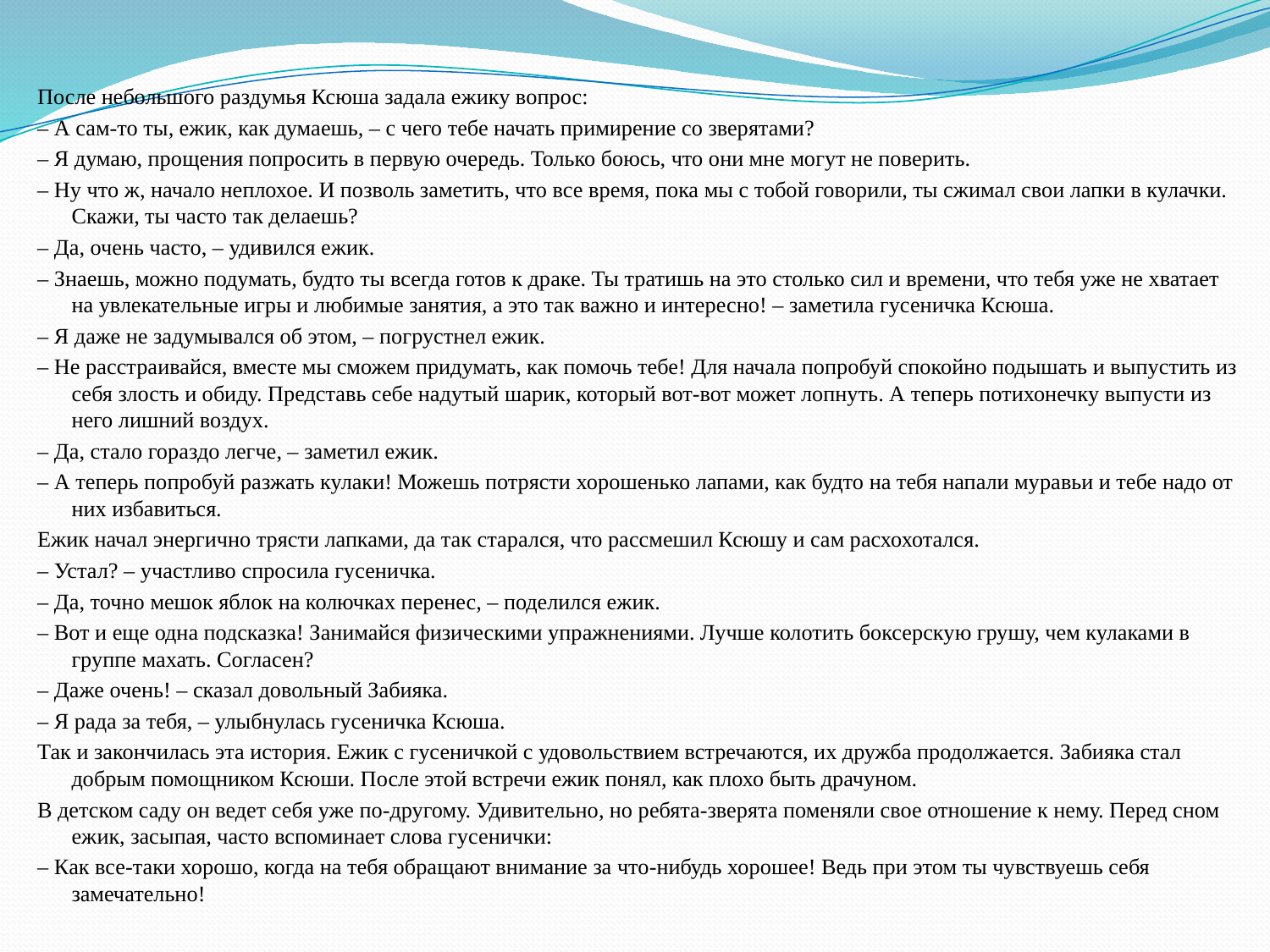

#
После небольшого раздумья Ксюша задала ежику вопрос:
– А сам-то ты, ежик, как думаешь, – с чего тебе начать примирение со зверятами?
– Я думаю, прощения попросить в первую очередь. Только боюсь, что они мне могут не поверить.
– Ну что ж, начало неплохое. И позволь заметить, что все время, пока мы с тобой говорили, ты сжимал свои лапки в кулачки. Скажи, ты часто так делаешь?
– Да, очень часто, – удивился ежик.
– Знаешь, можно подумать, будто ты всегда готов к драке. Ты тратишь на это столько сил и времени, что тебя уже не хватает на увлекательные игры и любимые занятия, а это так важно и интересно! – заметила гусеничка Ксюша.
– Я даже не задумывался об этом, – погрустнел ежик.
– Не расстраивайся, вместе мы сможем придумать, как помочь тебе! Для начала попробуй спокойно подышать и выпустить из себя злость и обиду. Представь себе надутый шарик, который вот-вот может лопнуть. А теперь потихонечку выпусти из него лишний воздух.
– Да, стало гораздо легче, – заметил ежик.
– А теперь попробуй разжать кулаки! Можешь потрясти хорошенько лапами, как будто на тебя напали муравьи и тебе надо от них избавиться.
Ежик начал энергично трясти лапками, да так старался, что рассмешил Ксюшу и сам расхохотался.
– Устал? – участливо спросила гусеничка.
– Да, точно мешок яблок на колючках перенес, – поделился ежик.
– Вот и еще одна подсказка! Занимайся физическими упражнениями. Лучше колотить боксерскую грушу, чем кулаками в группе махать. Согласен?
– Даже очень! – сказал довольный Забияка.
– Я рада за тебя, – улыбнулась гусеничка Ксюша.
Так и закончилась эта история. Ежик с гусеничкой с удовольствием встречаются, их дружба продолжается. Забияка стал добрым помощником Ксюши. После этой встречи ежик понял, как плохо быть драчуном.
В детском саду он ведет себя уже по-другому. Удивительно, но ребята-зверята поменяли свое отношение к нему. Перед сном ежик, засыпая, часто вспоминает слова гусенички:
– Как все-таки хорошо, когда на тебя обращают внимание за что-нибудь хорошее! Ведь при этом ты чувствуешь себя замечательно!